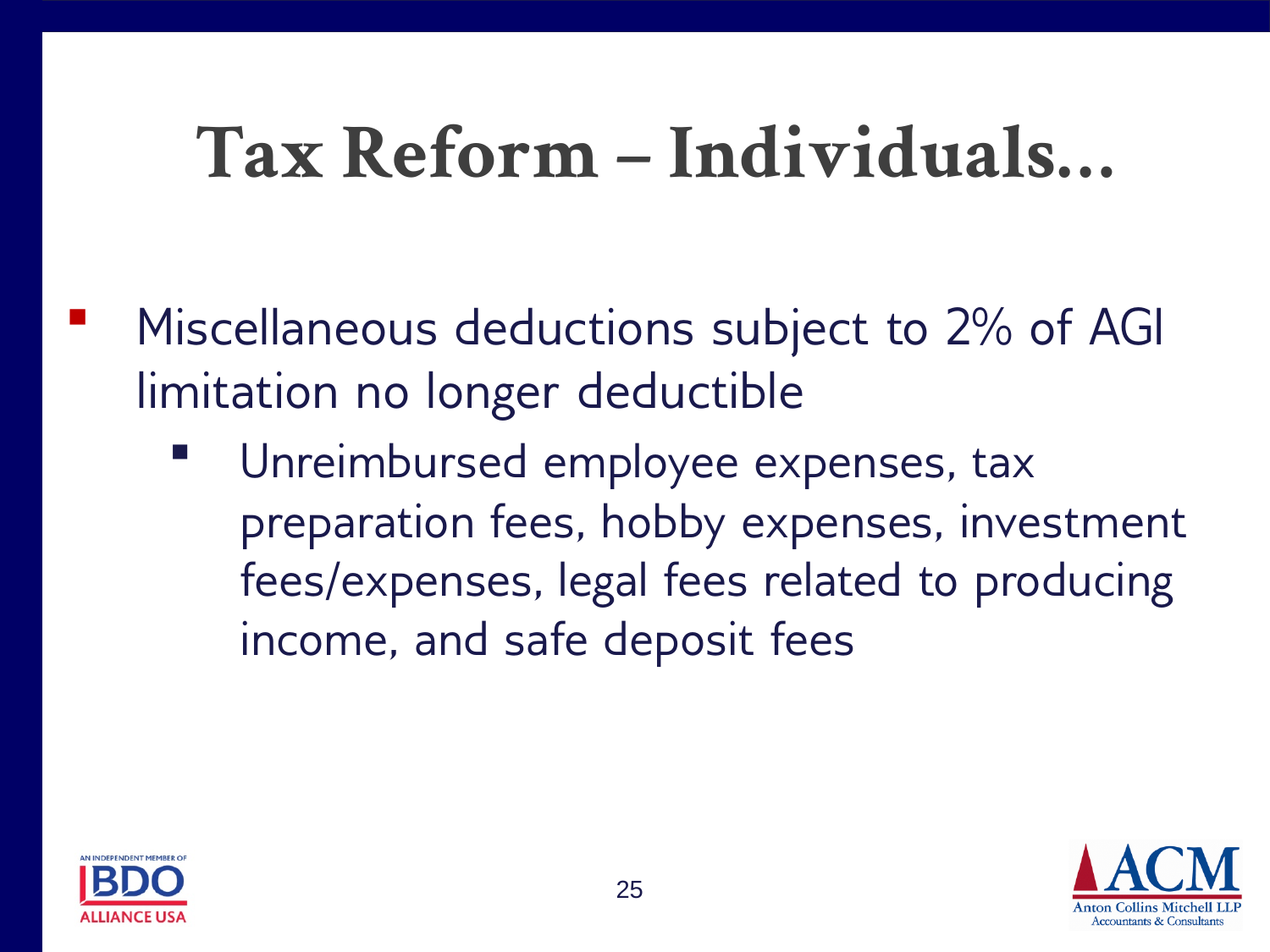

# Tax Reform – Individuals…
Miscellaneous deductions subject to 2% of AGI limitation no longer deductible
Unreimbursed employee expenses, tax preparation fees, hobby expenses, investment fees/expenses, legal fees related to producing income, and safe deposit fees

25